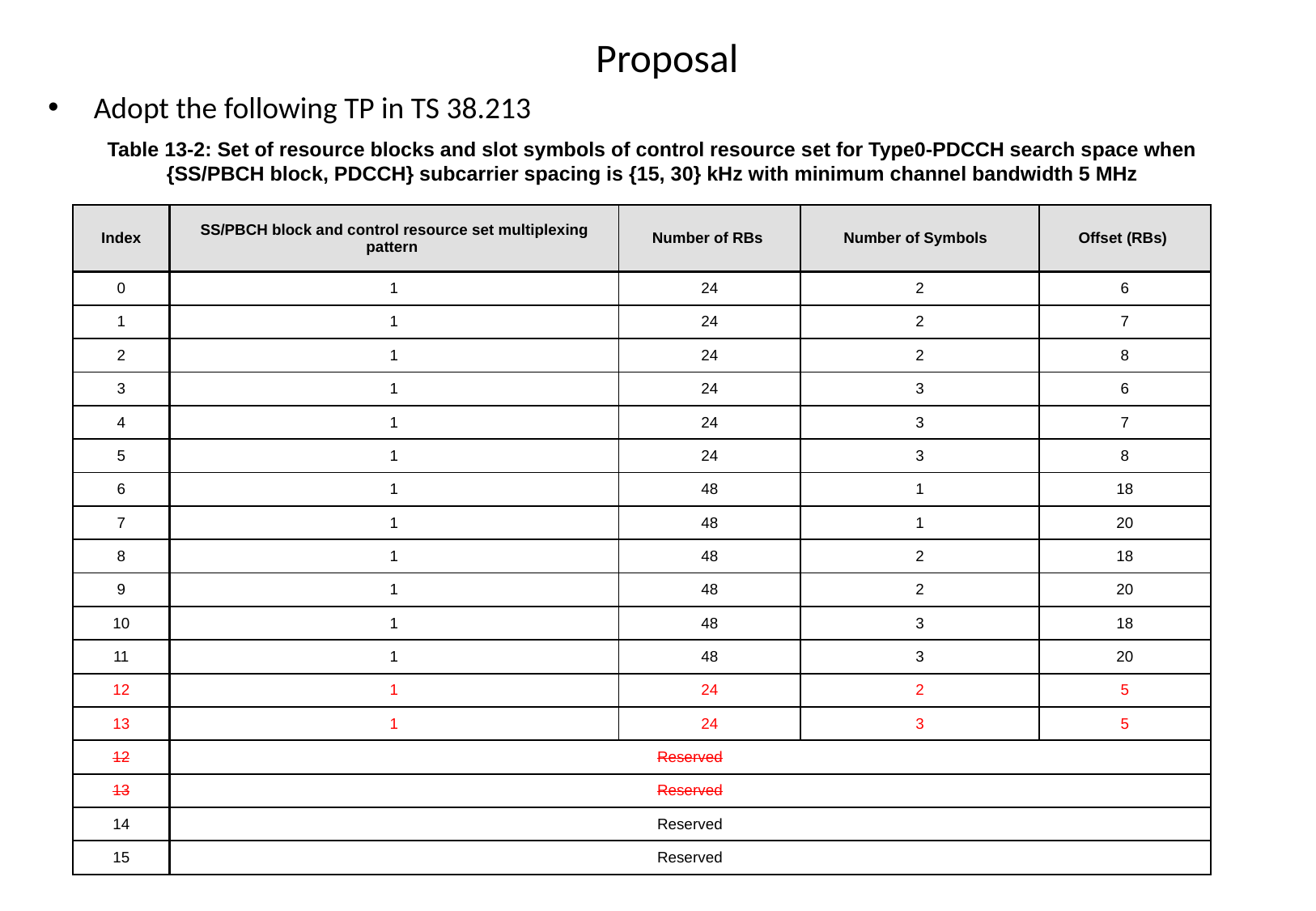

# Proposal
Adopt the following TP in TS 38.213

Table 13-2: Set of resource blocks and slot symbols of control resource set for Type0-PDCCH search space when {SS/PBCH block, PDCCH} subcarrier spacing is {15, 30} kHz with minimum channel bandwidth 5 MHz
| Index | SS/PBCH block and control resource set multiplexing pattern | Number of RBs | Number of Symbols | Offset (RBs) |
| --- | --- | --- | --- | --- |
| 0 | 1 | 24 | 2 | 6 |
| 1 | 1 | 24 | 2 | 7 |
| 2 | 1 | 24 | 2 | 8 |
| 3 | 1 | 24 | 3 | 6 |
| 4 | 1 | 24 | 3 | 7 |
| 5 | 1 | 24 | 3 | 8 |
| 6 | 1 | 48 | 1 | 18 |
| 7 | 1 | 48 | 1 | 20 |
| 8 | 1 | 48 | 2 | 18 |
| 9 | 1 | 48 | 2 | 20 |
| 10 | 1 | 48 | 3 | 18 |
| 11 | 1 | 48 | 3 | 20 |
| 12 | 1 | 24 | 2 | 5 |
| 13 | 1 | 24 | 3 | 5 |
| 12 | Reserved |  |  |  |
| 13 | Reserved |  |  |  |
| 14 | Reserved |  |  |  |
| 15 | Reserved |  |  |  |